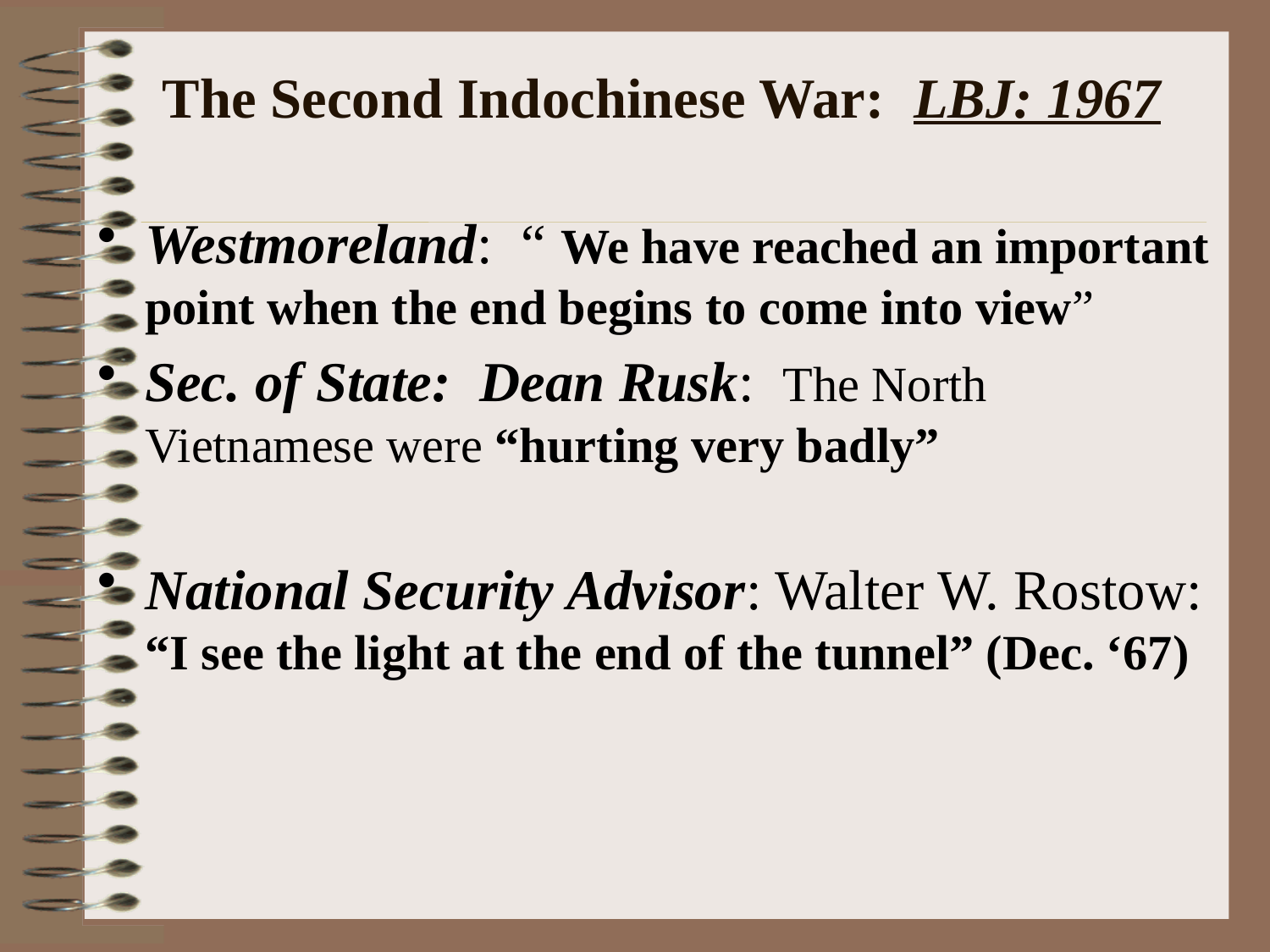

# The Second Indochinese War:  LBJ: 1967
Westmoreland:  “ We have reached an important point when the end begins to come into view”
Sec. of State:  Dean Rusk:  The North Vietnamese were “hurting very badly”

National Security Advisor: Walter W. Rostow: “I see the light at the end of the tunnel” (Dec. ‘67)